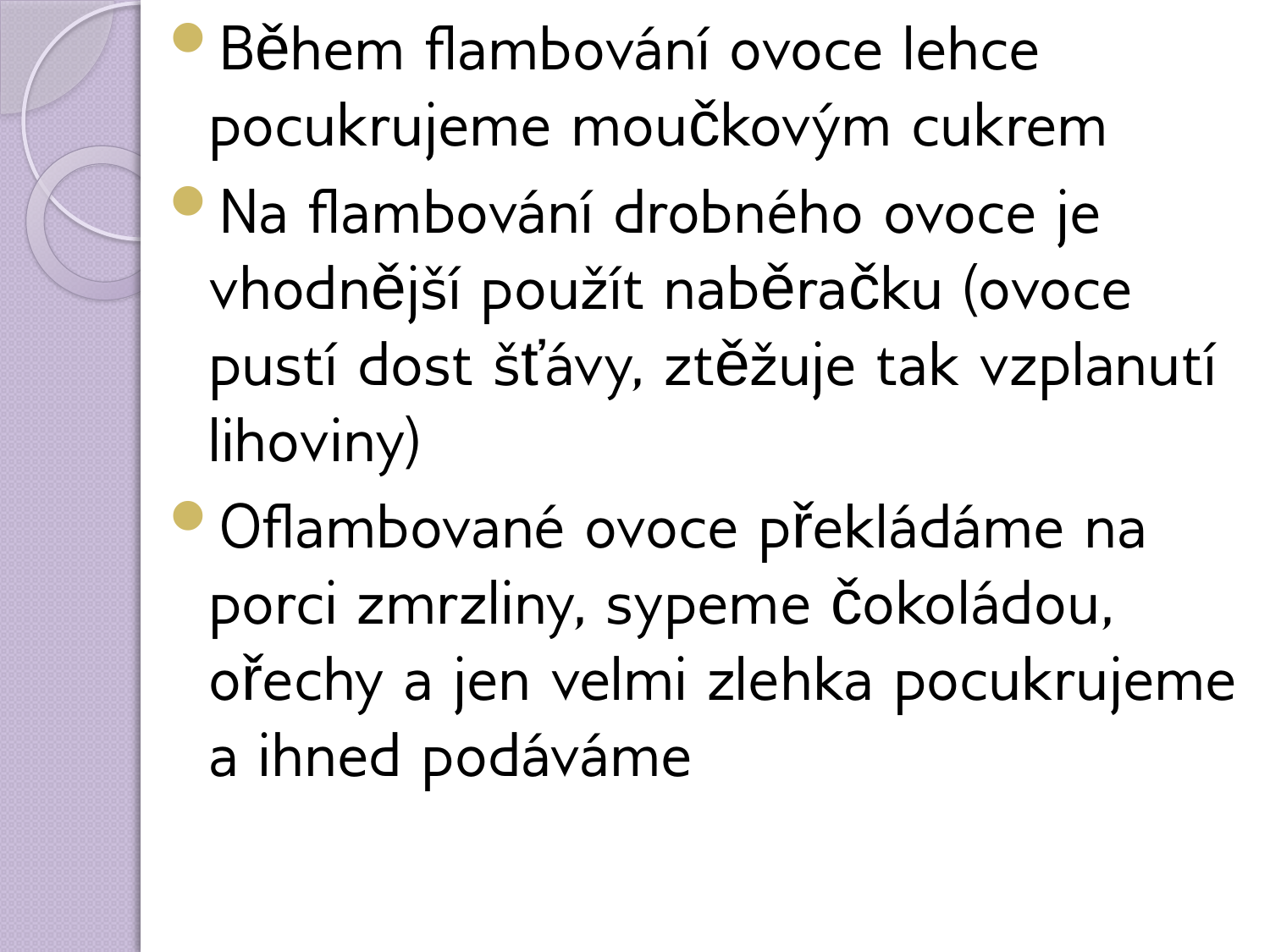

Během flambování ovoce lehce pocukrujeme moučkovým cukrem
Na flambování drobného ovoce je vhodnější použít naběračku (ovoce pustí dost šťávy, ztěžuje tak vzplanutí lihoviny)
Oflambované ovoce překládáme na porci zmrzliny, sypeme čokoládou, ořechy a jen velmi zlehka pocukrujeme  a ihned podáváme